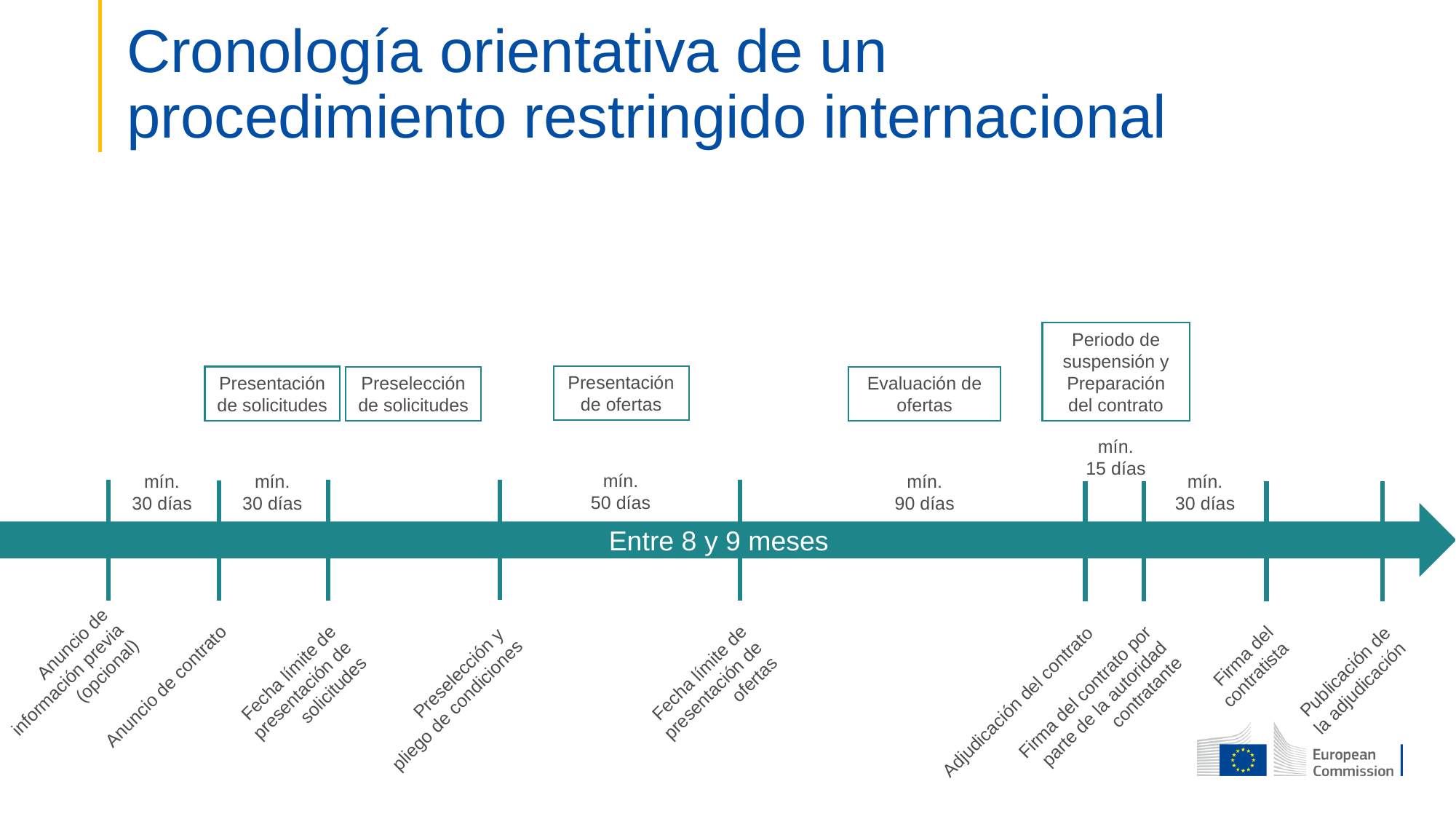

# Cronología orientativa de un procedimiento restringido internacional
Periodo de suspensión y Preparación del contrato
Presentación de ofertas
Presentación de solicitudes
Preselección de solicitudes
Evaluación de ofertas
mín.
15 días
mín.
50 días
mín.
30 días
mín.
30 días
mín.
30 días
mín.
90 días
Entre 8 y 9 meses
Anuncio de información previa (opcional)
Firma del contratista
Publicación de la adjudicación
Fecha límite de presentación de ofertas
Fecha límite de presentación de solicitudes
Preselección y
pliego de condiciones
Firma del contrato por parte de la autoridad contratante
Anuncio de contrato
Adjudicación del contrato